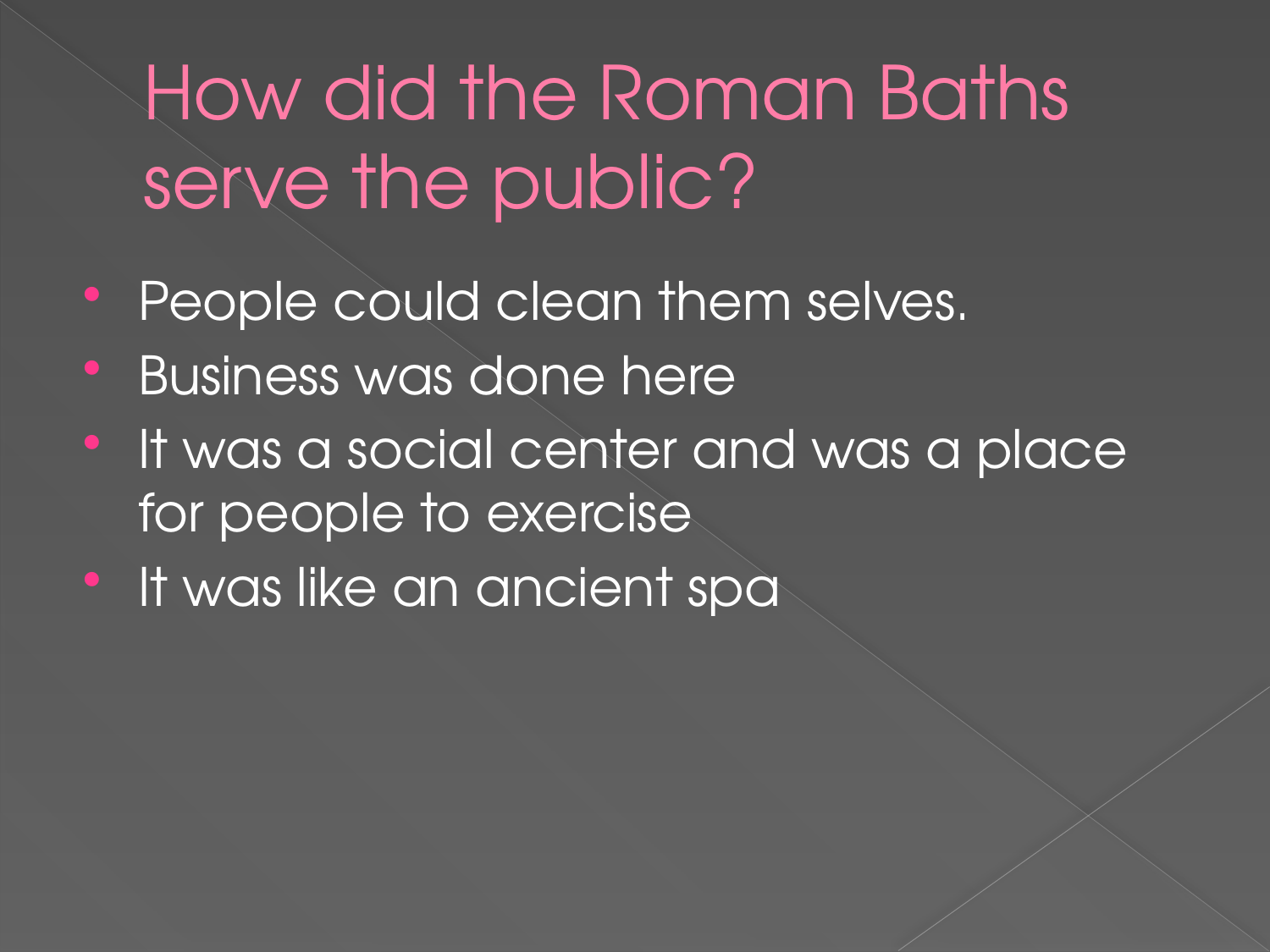

# How did the Roman Baths serve the public?
People could clean them selves.
Business was done here
It was a social center and was a place for people to exercise
It was like an ancient spa